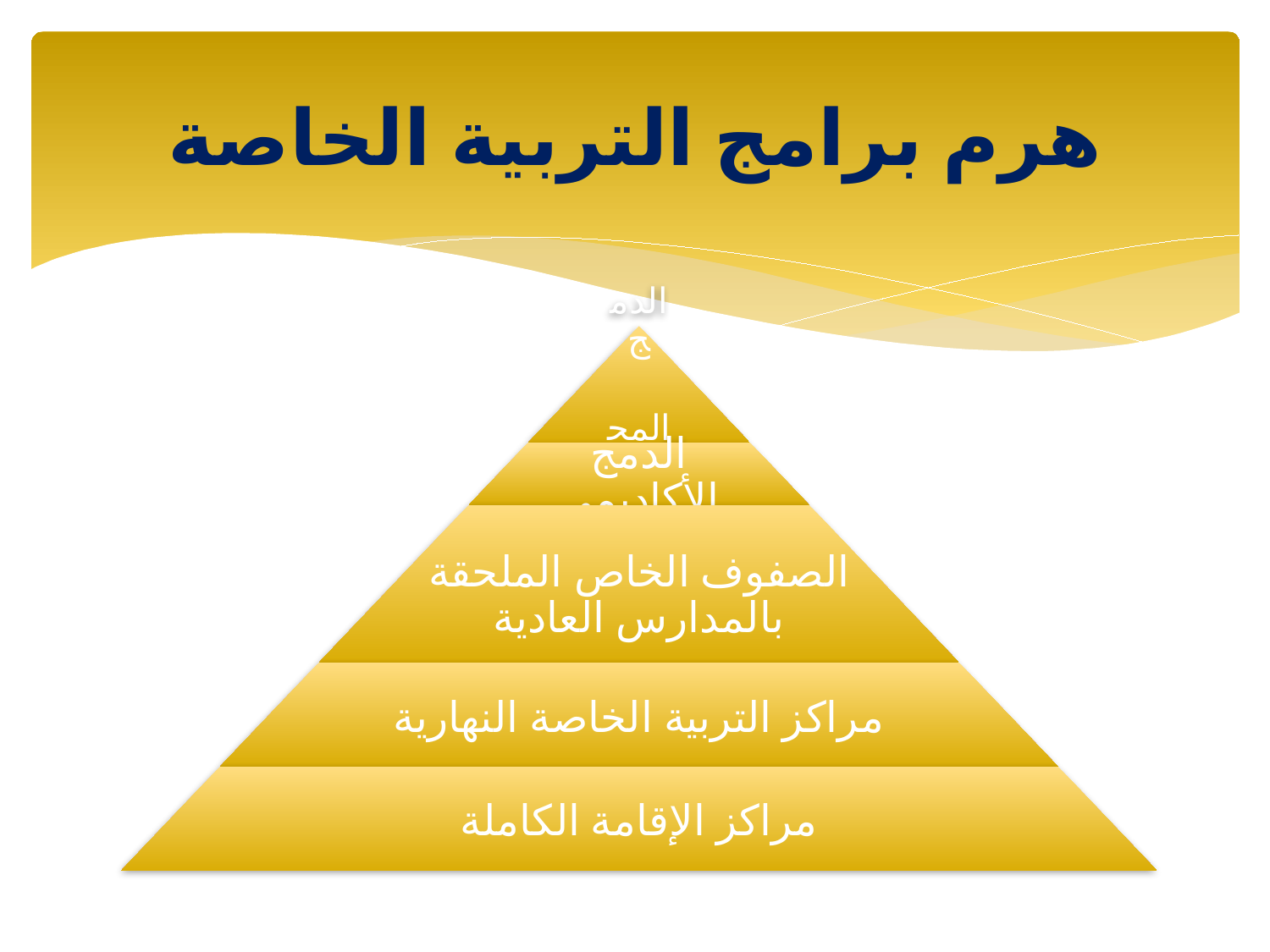

# هرم برامج التربية الخاصة
الدمج
 المجتمعي
الدمج الأكاديمي
الصفوف الخاص الملحقة بالمدارس العادية
مراكز التربية الخاصة النهارية
مراكز الإقامة الكاملة